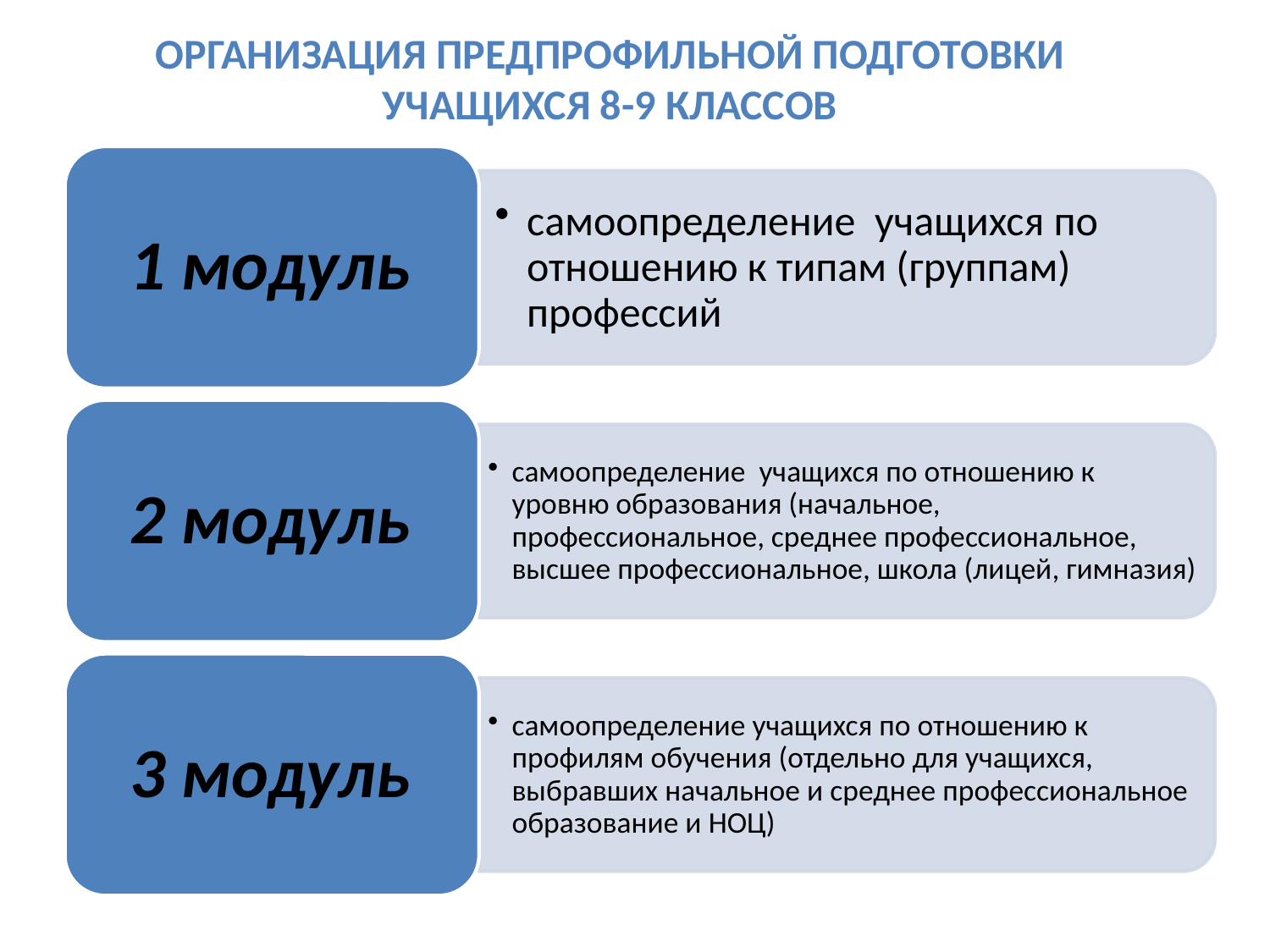

Организация предпрофильной подготовки учащихся 8-9 классов
самоопределение  учащихся по отношению к типам (группам) профессий
1 модуль
самоопределение  учащихся по отношению к уровню образования (начальное, профессиональное, среднее профессиональное, высшее профессиональное, школа (лицей, гимназия)
2 модуль
самоопределение учащихся по отношению к профилям обучения (отдельно для учащихся, выбравших начальное и среднее профессиональное образование и НОЦ)
3 модуль